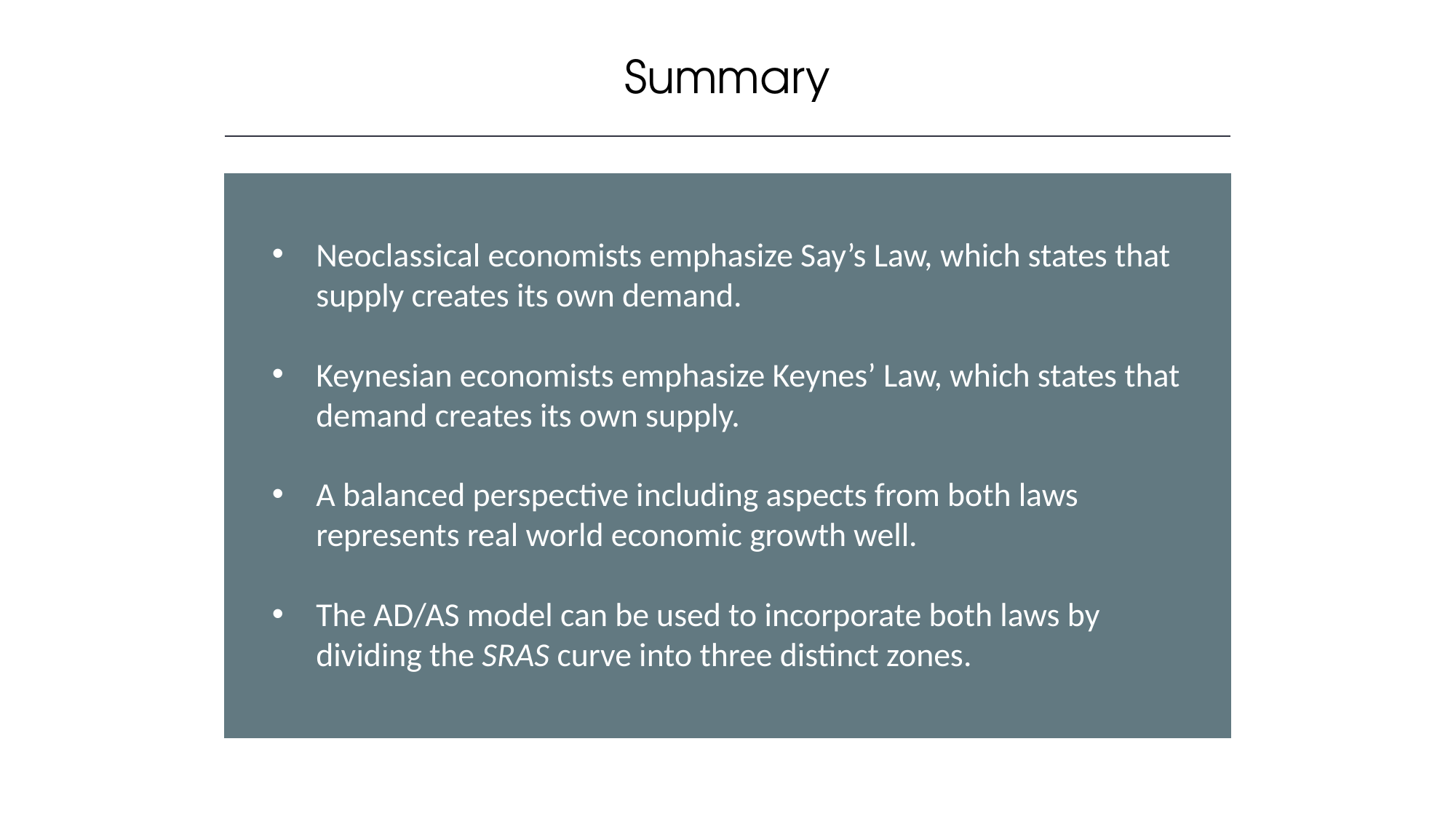

Summary

Neoclassical economists emphasize Say’s Law, which states that supply creates its own demand.

Keynesian economists emphasize Keynes’ Law, which states that demand creates its own supply.

A balanced perspective including aspects from both laws represents real world economic growth well.

The AD/AS model can be used to incorporate both laws by dividing the SRAS curve into three distinct zones.